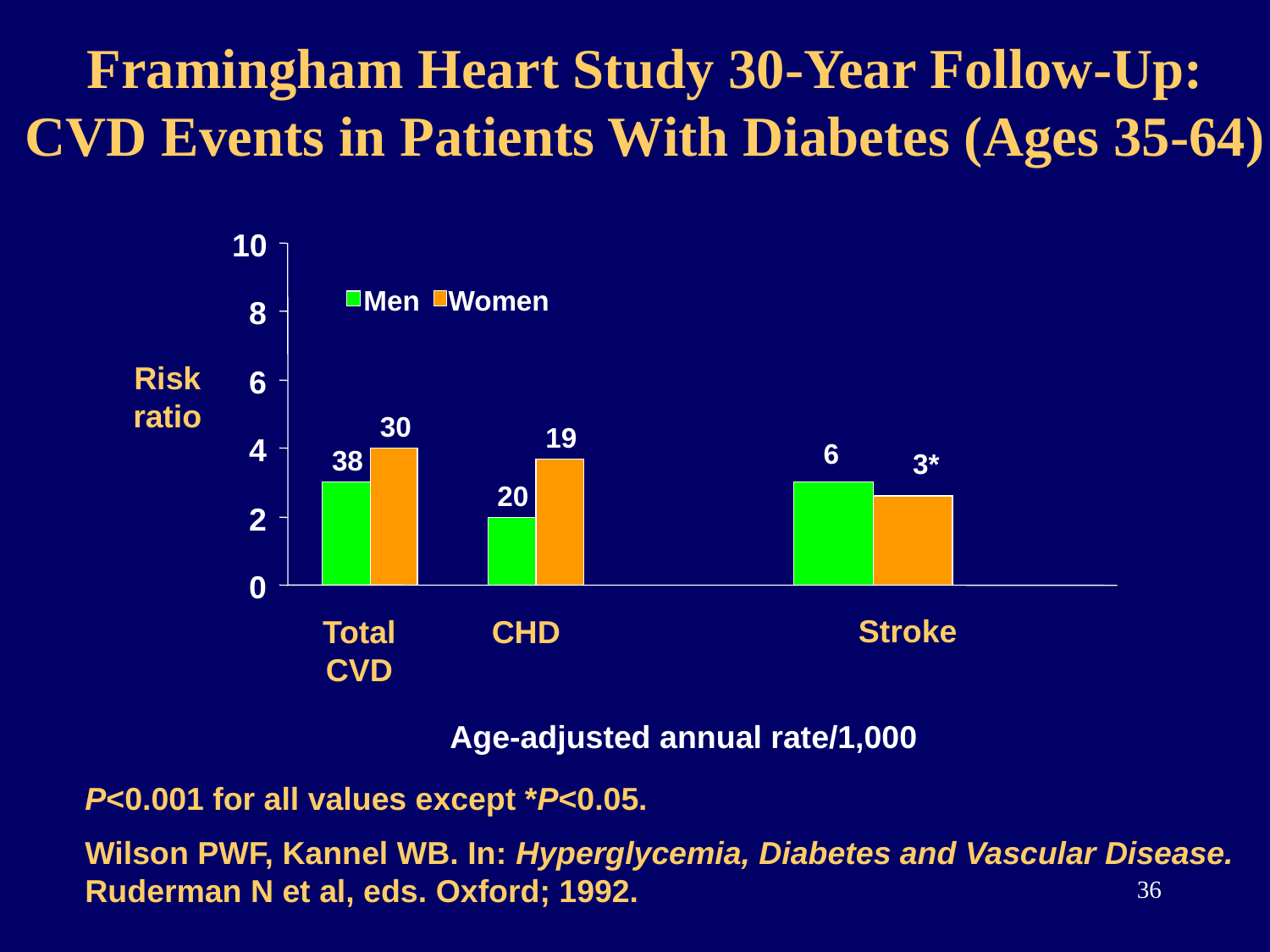

# Framingham Heart Study 30-Year Follow-Up: CVD Events in Patients With Diabetes (Ages 35-64)
10

Men
Women

8

Risk
ratio
6

30
19
4
6
38
3*

20

2

0

Stroke
Total CVD
CHD
Age-adjusted annual rate/1,000
P<0.001 for all values except *P<0.05.
Wilson PWF, Kannel WB. In: Hyperglycemia, Diabetes and Vascular Disease. Ruderman N et al, eds. Oxford; 1992.
36